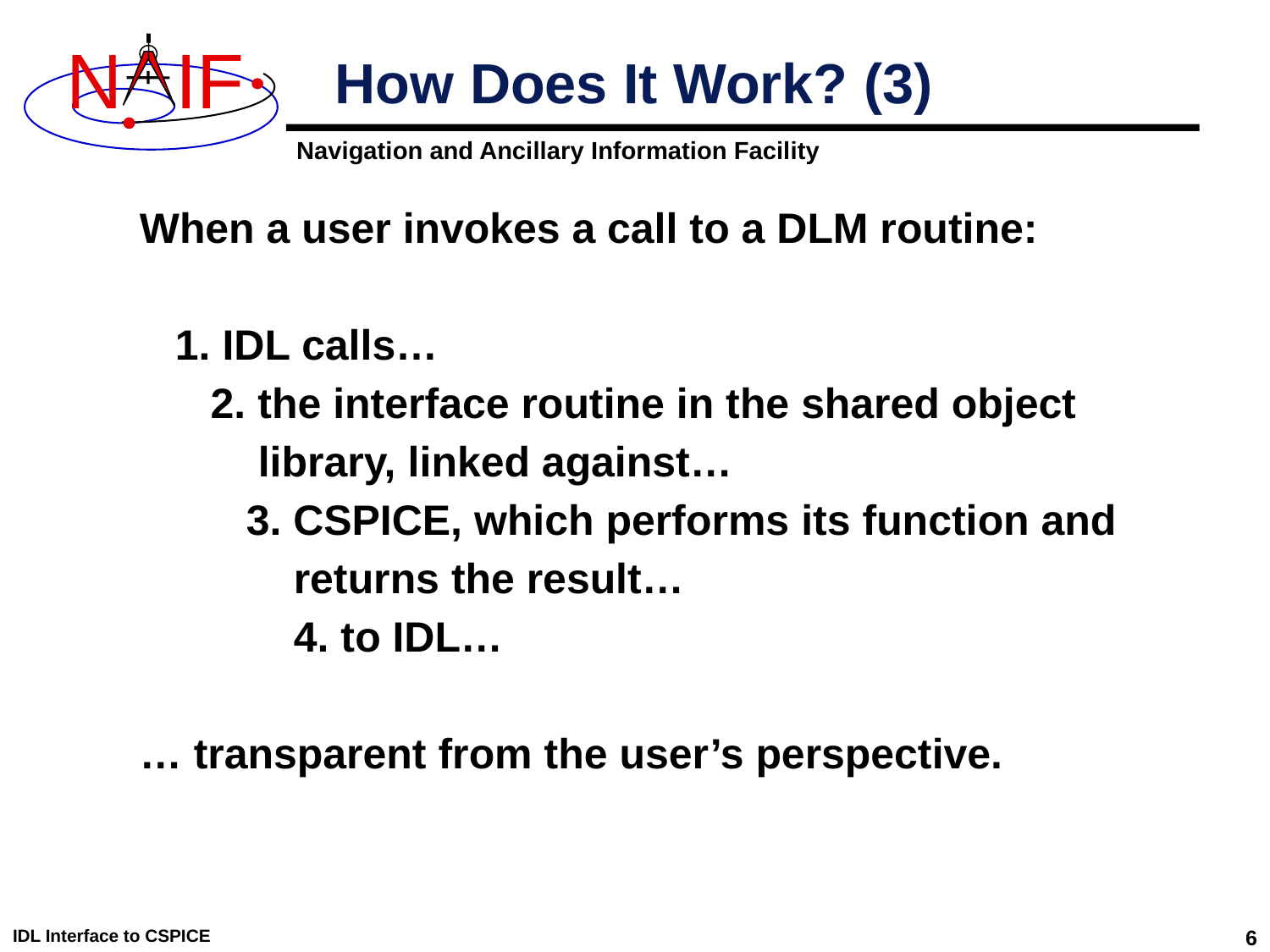

# How Does It Work? (3)
When a user invokes a call to a DLM routine:

   1. IDL calls…
      2. the interface routine in the shared object
          library, linked against…
         3. CSPICE, which performs its function and
             returns the result…
             4. to IDL…

… transparent from the user’s perspective.
IDL Interface to CSPICE
6